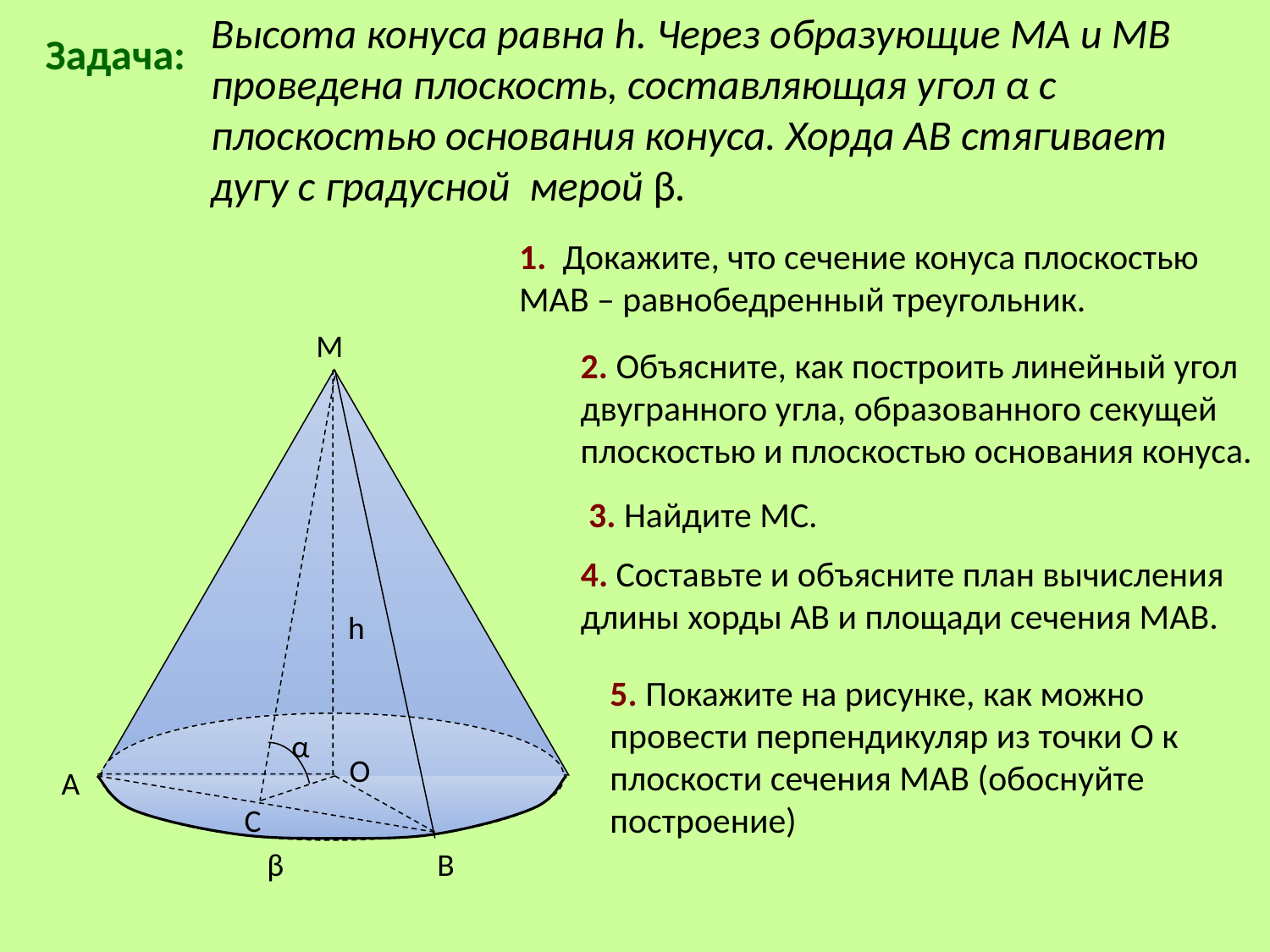

Высота конуса равна h. Через образующие МА и МВ
проведена плоскость, составляющая угол α с плоскостью основания конуса. Хорда АВ стягивает дугу с градусной  мерой β.

Задача:

1.  Докажите, что сечение конуса плоскостью
МАВ – равнобедренный треугольник.
М
2. Объясните, как построить линейный угол
двугранного угла, образованного секущей
плоскостью и плоскостью основания конуса.

3. Найдите МС.
4. Составьте и объясните план вычисления
длины хорды АВ и площади сечения МАВ.
h
5. Покажите на рисунке, как можно
провести перпендикуляр из точки О к
плоскости сечения МАВ (обоснуйте
построение)
α

О
А

С
β
В